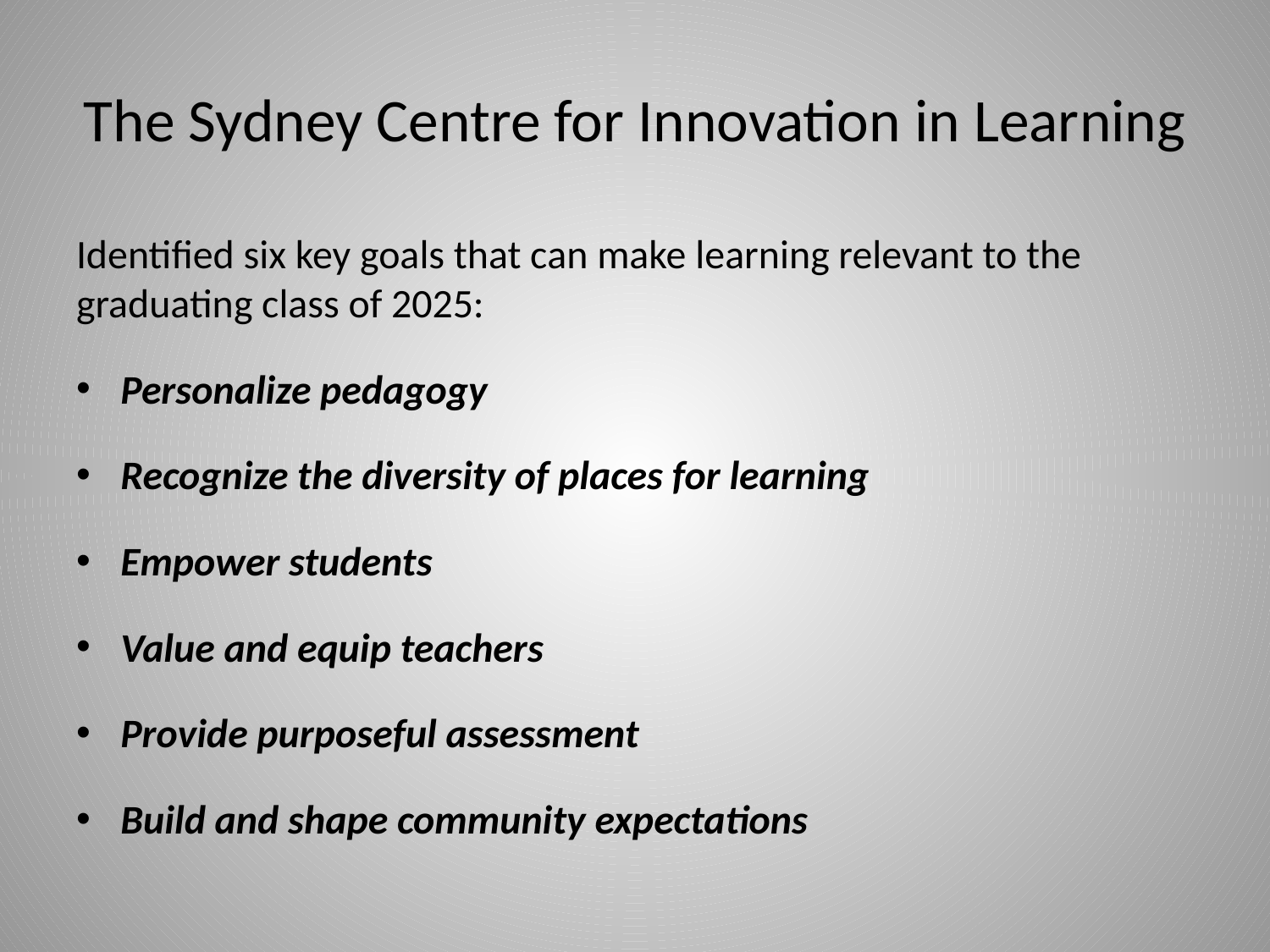

# The Sydney Centre for Innovation in Learning
Identified six key goals that can make learning relevant to the graduating class of 2025:
Personalize pedagogy
Recognize the diversity of places for learning
Empower students
Value and equip teachers
Provide purposeful assessment
Build and shape community expectations